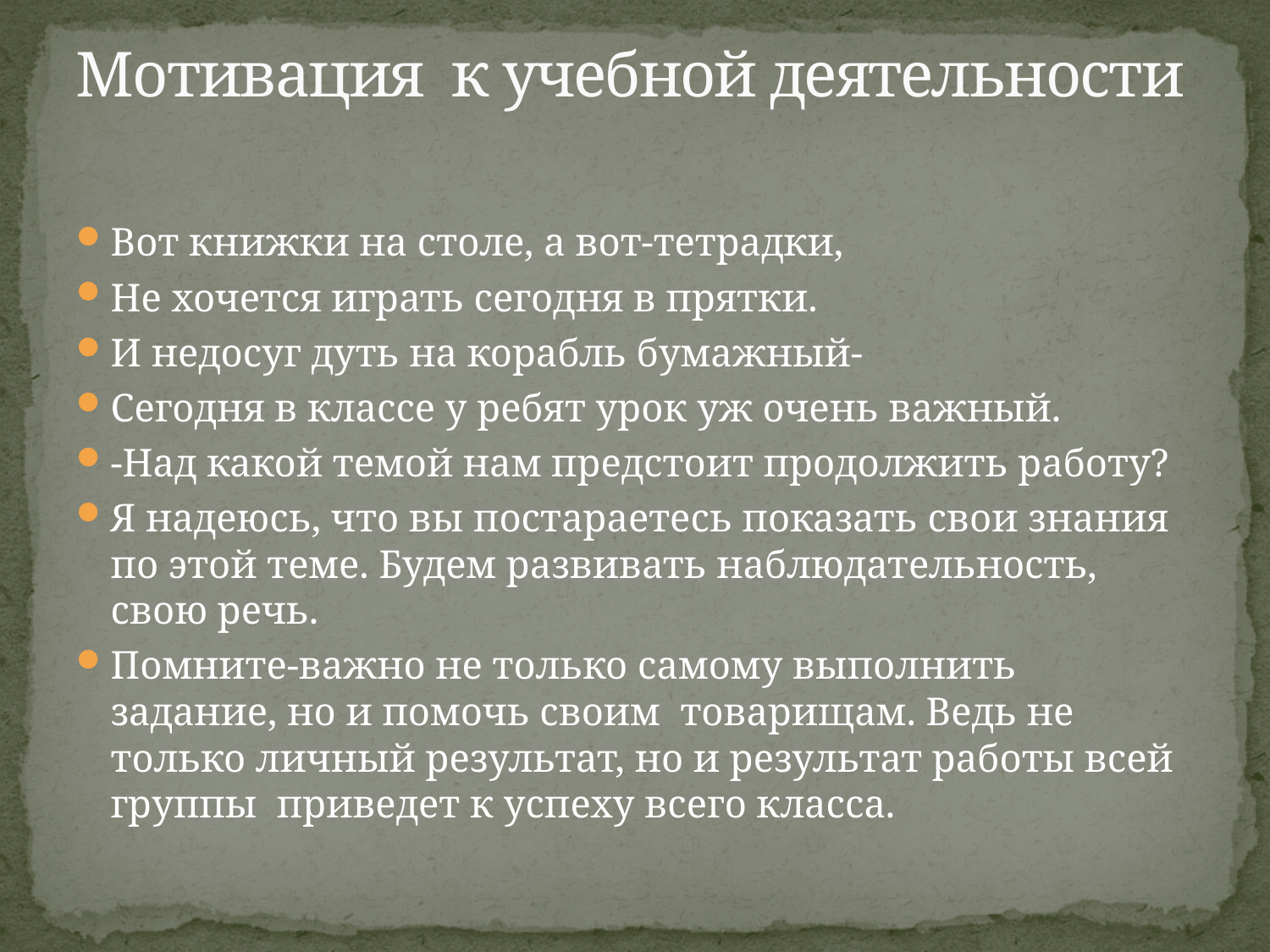

# Мотивация  к учебной деятельности
Вот книжки на столе, а вот-тетрадки,
Не хочется играть сегодня в прятки.
И недосуг дуть на корабль бумажный-
Сегодня в классе у ребят урок уж очень важный.
-Над какой темой нам предстоит продолжить работу?
Я надеюсь, что вы постараетесь показать свои знания по этой теме. Будем развивать наблюдательность, свою речь.
Помните-важно не только самому выполнить задание, но и помочь своим  товарищам. Ведь не только личный результат, но и результат работы всей группы  приведет к успеху всего класса.